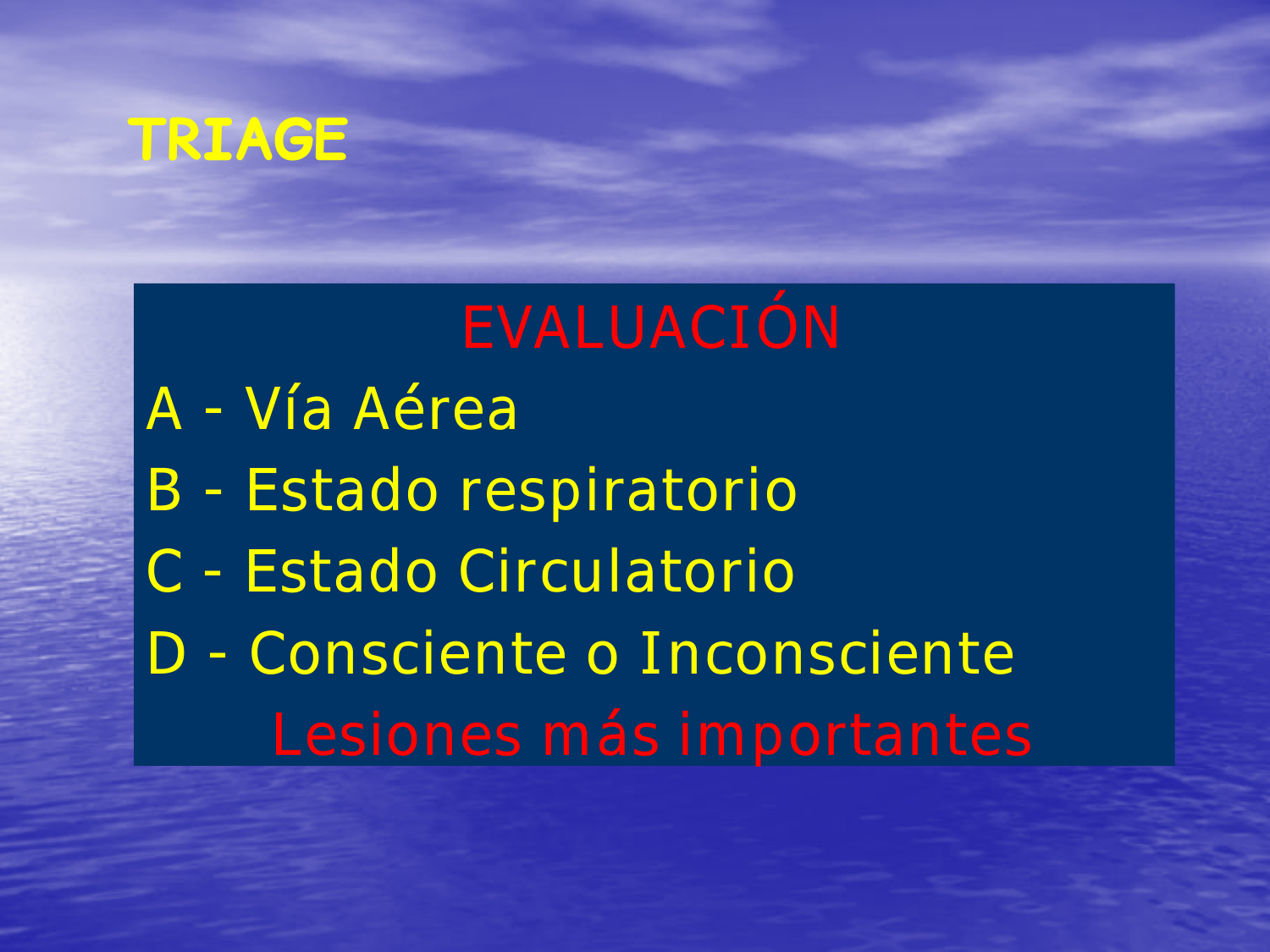

# TRIAGE
EVALUACIÓN
A - Vía Aérea
B - Estado respiratorio
C - Estado Circulatorio
D - Consciente o Inconsciente
Lesiones más importantes